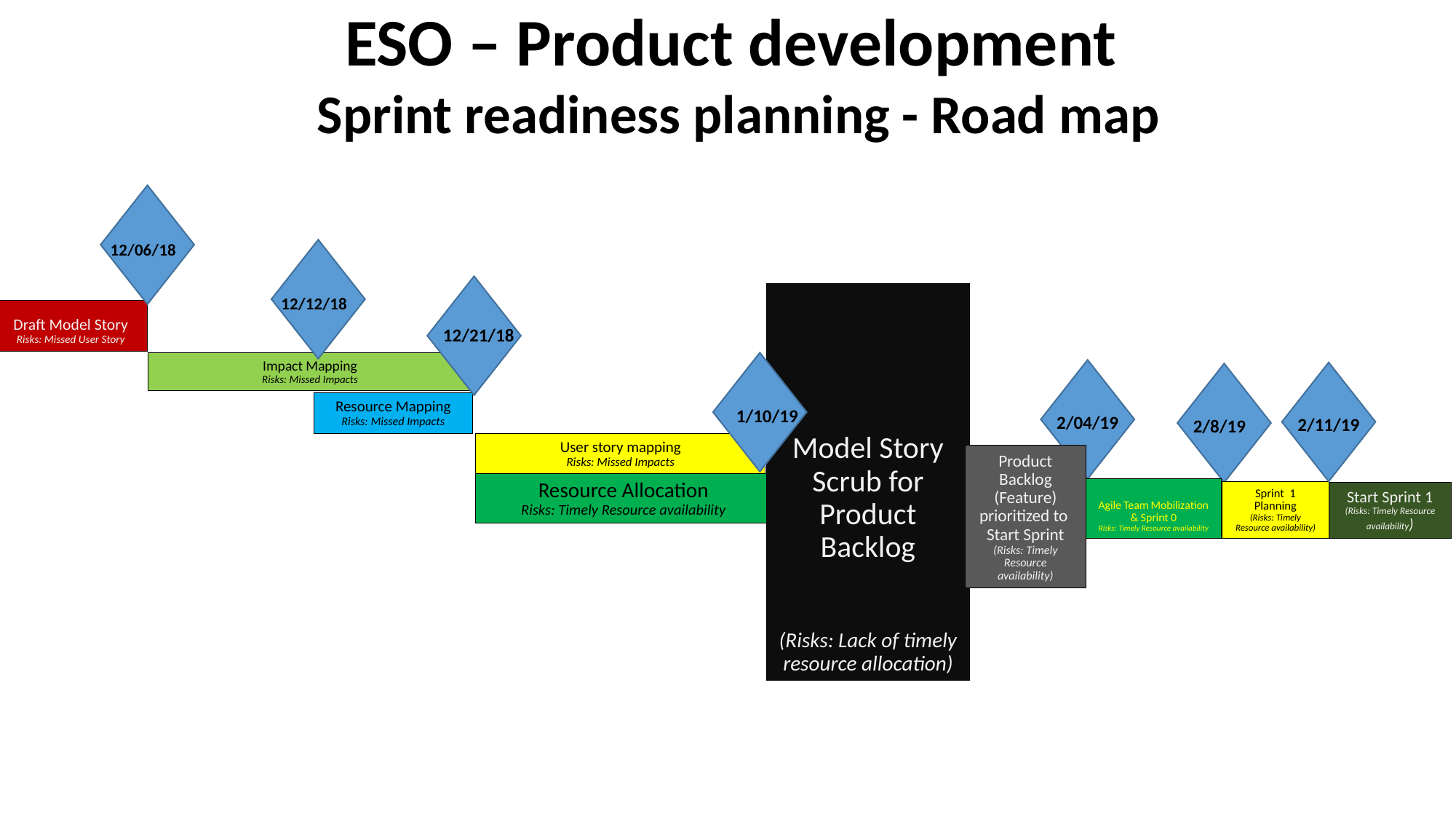

ESO – Product development
Sprint readiness planning - Road map

12/06/18

12/12/18

12/21/18

Model Story Scrub for Product Backlog

(Risks: Lack of timely resource allocation)
Draft Model Story
Risks: Missed User Story

1/10/19
# Impact Mapping Risks: Missed Impacts

2/04/19

2/11/19

2/8/19
Resource Mapping
Risks: Missed Impacts
User story mapping
Risks: Missed Impacts
Product Backlog
(Feature) prioritized to
Start Sprint
(Risks: Timely Resource availability)
Resource Allocation
Risks: Timely Resource availability
Agile Team Mobilization
& Sprint 0
Risks: Timely Resource availability
Sprint  1 Planning
(Risks: Timely Resource availability)
Start Sprint 1
(Risks: Timely Resource availability)